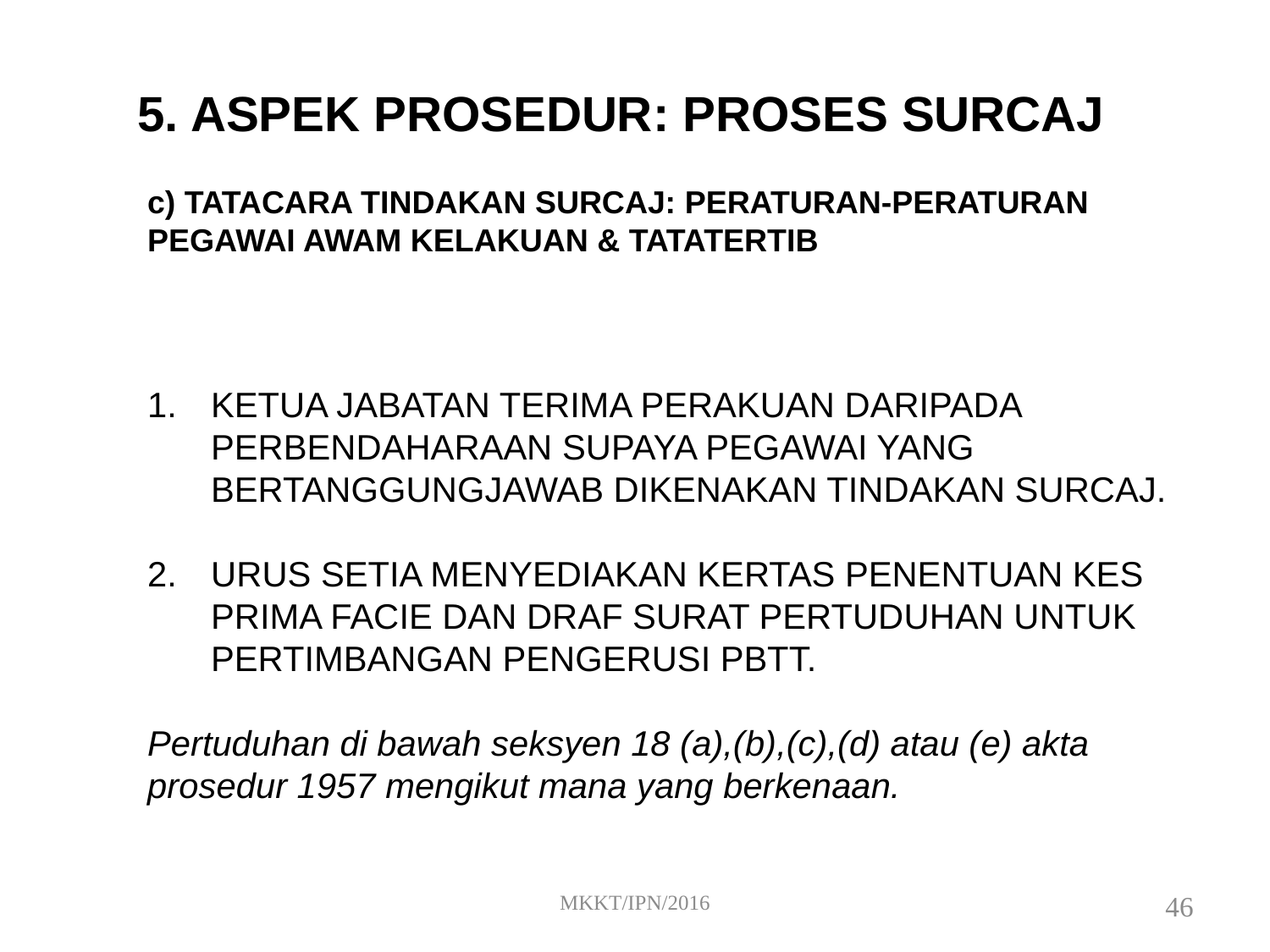

5. ASPEK PROSEDUR: PROSES SURCAJ
c) TATACARA TINDAKAN SURCAJ: PERATURAN-PERATURAN PEGAWAI AWAM KELAKUAN & TATATERTIB
KETUA JABATAN TERIMA PERAKUAN DARIPADA PERBENDAHARAAN SUPAYA PEGAWAI YANG BERTANGGUNGJAWAB DIKENAKAN TINDAKAN SURCAJ.

URUS SETIA MENYEDIAKAN KERTAS PENENTUAN KES PRIMA FACIE DAN DRAF SURAT PERTUDUHAN UNTUK PERTIMBANGAN PENGERUSI PBTT.

Pertuduhan di bawah seksyen 18 (a),(b),(c),(d) atau (e) akta prosedur 1957 mengikut mana yang berkenaan.

MKKT/IPN/2016
46